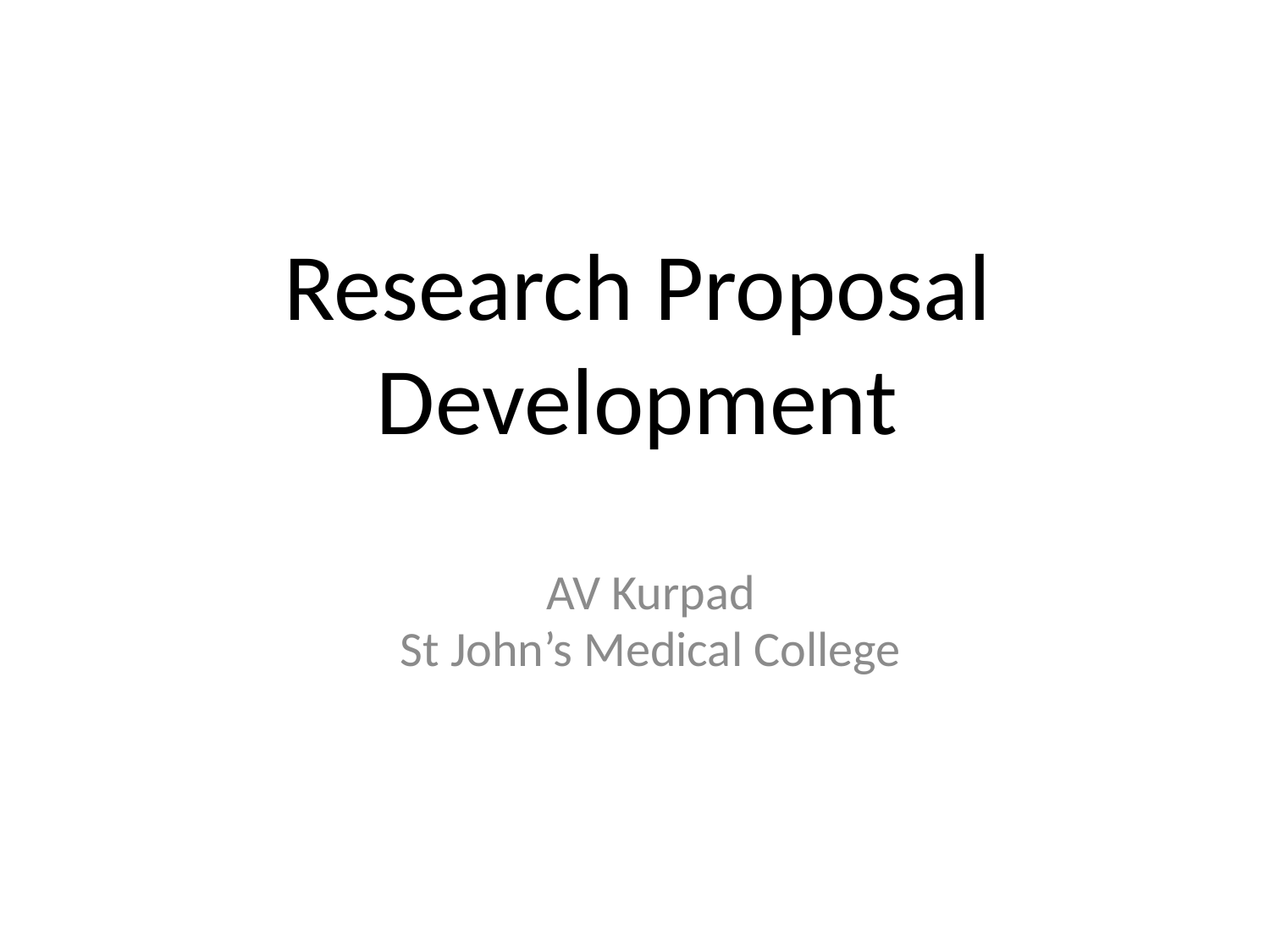

Research Proposal Development

AV Kurpad
St John’s Medical College